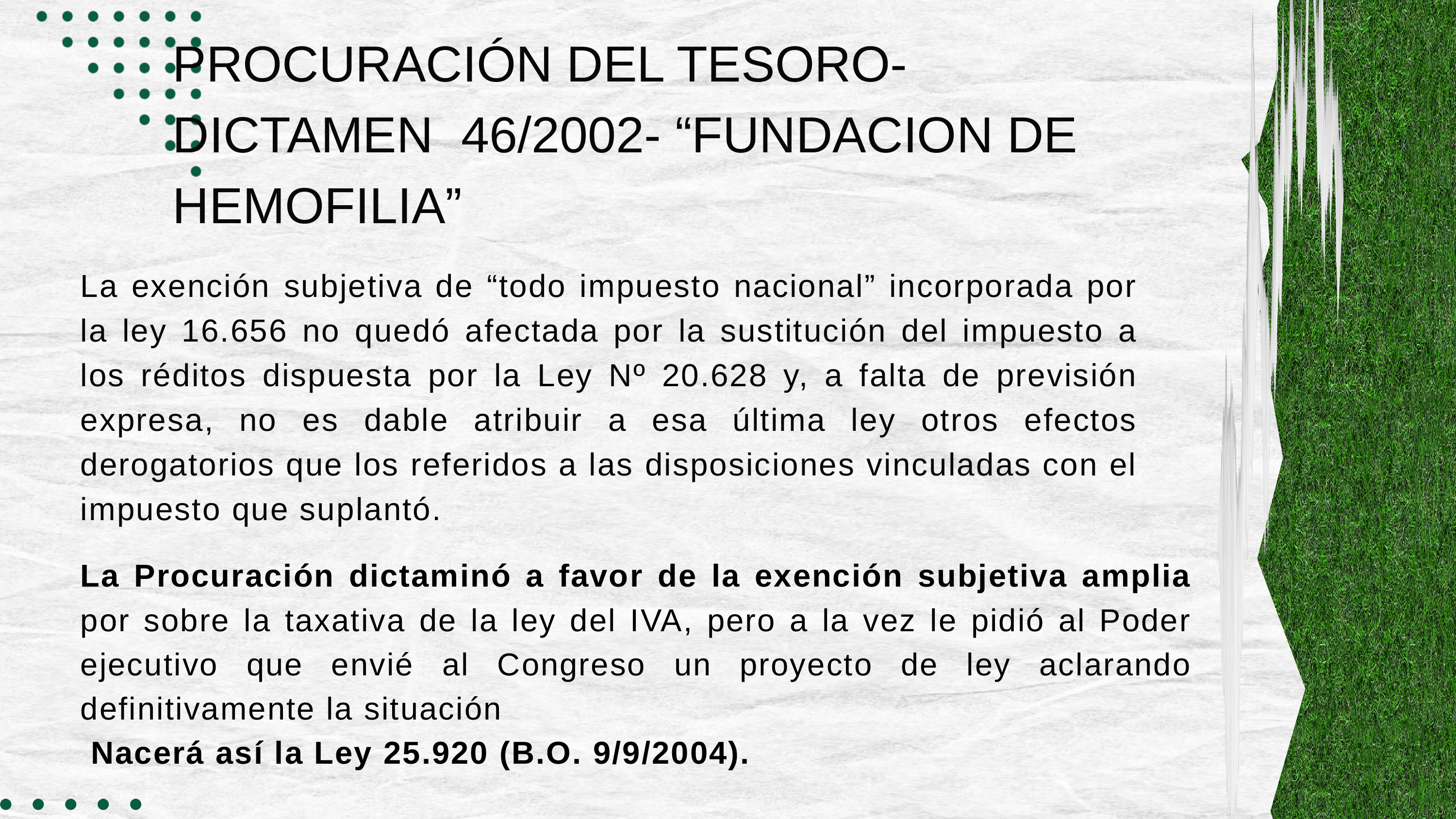

PROCURACIÓN DEL TESORO-DICTAMEN  46/2002- “FUNDACION DE HEMOFILIA”

La exención subjetiva de “todo impuesto nacional” incorporada por la ley 16.656 no quedó afectada por la sustitución del impuesto a los réditos dispuesta por la Ley Nº 20.628 y, a falta de previsión expresa, no es dable atribuir a esa última ley otros efectos derogatorios que los referidos a las disposiciones vinculadas con el impuesto que suplantó.
La Procuración dictaminó a favor de la exención subjetiva amplia por sobre la taxativa de la ley del IVA, pero a la vez le pidió al Poder ejecutivo que envié al Congreso un proyecto de ley aclarando definitivamente la situación
 Nacerá así la Ley 25.920 (B.O. 9/9/2004).